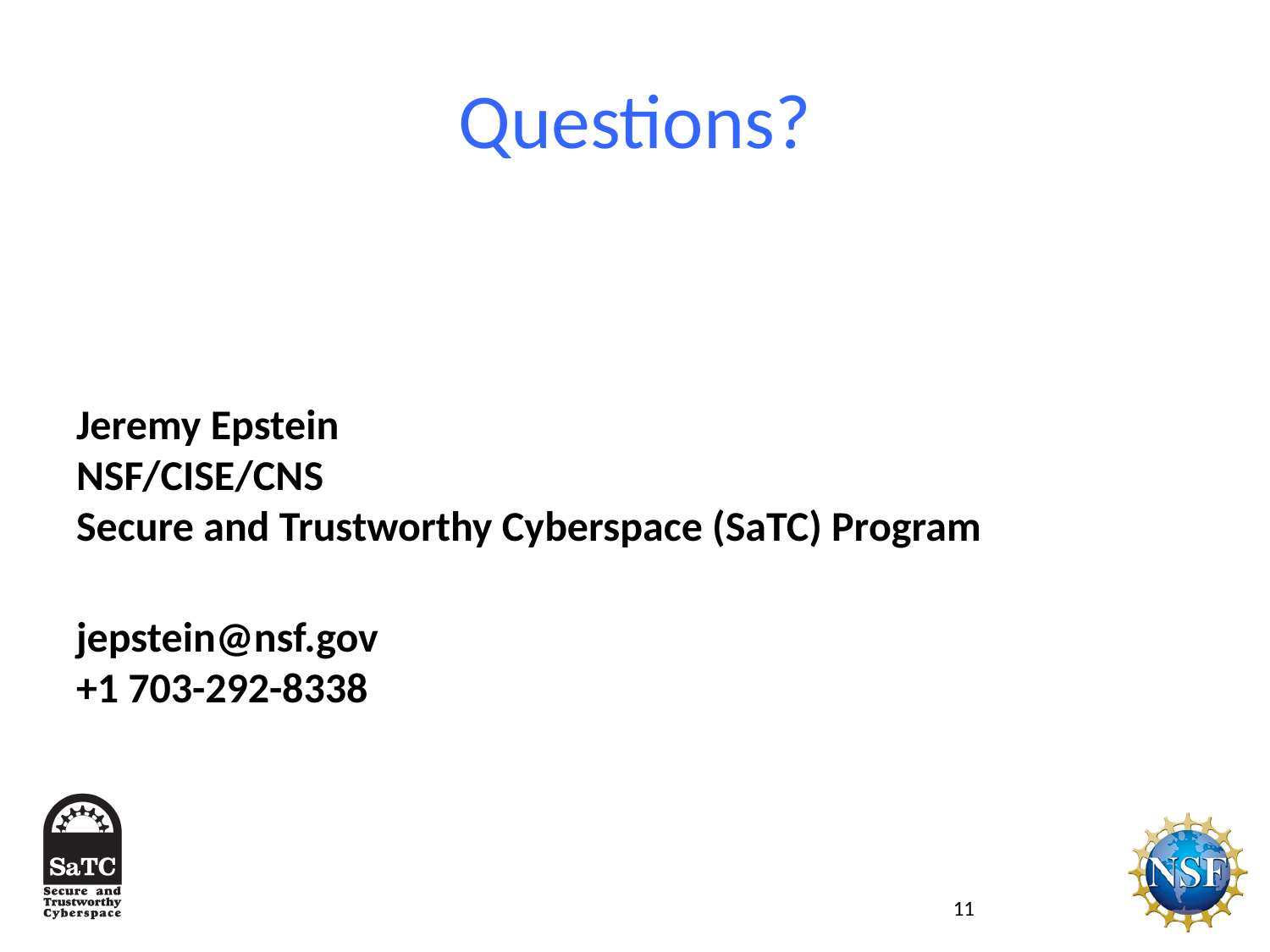

# Questions?

Jeremy Epstein
NSF/CISE/CNS
Secure and Trustworthy Cyberspace (SaTC) Program

jepstein@nsf.gov
+1 703-292-8338
11